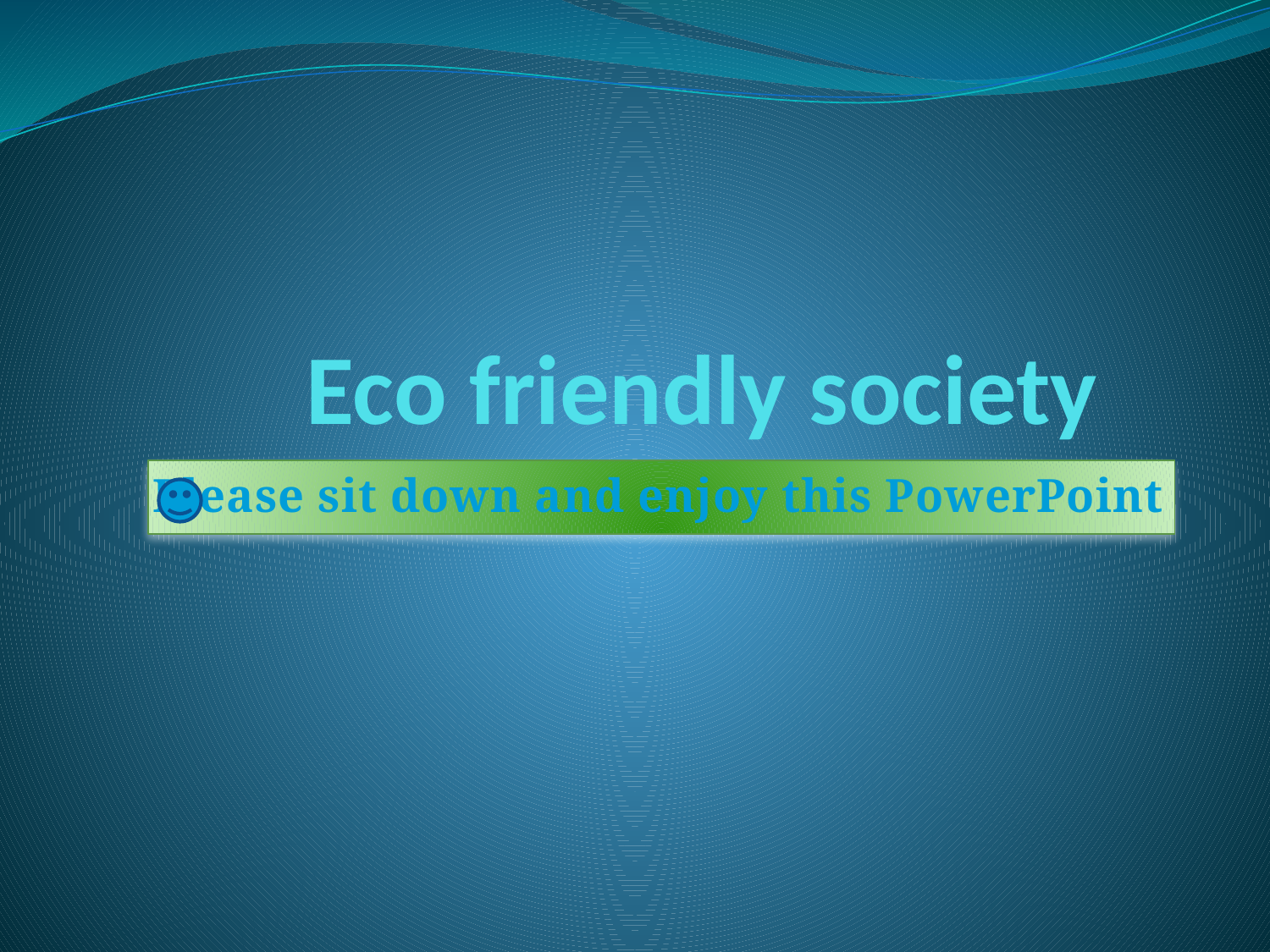

# Eco friendly society
Please sit down and enjoy this PowerPoint